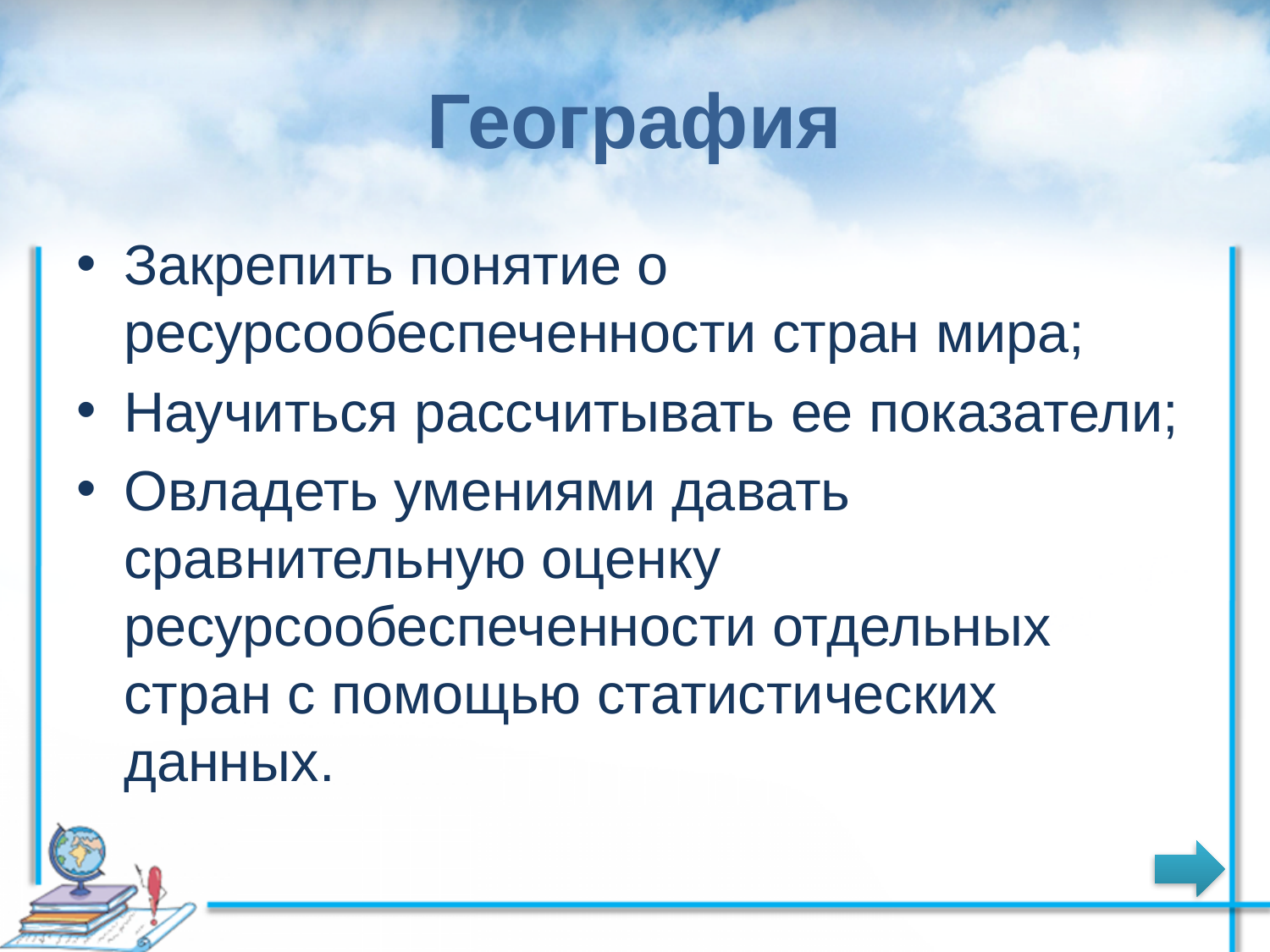

# География
Закрепить понятие о ресурсообеспеченности стран мира;
Научиться рассчитывать ее показатели;
Овладеть умениями давать сравнительную оценку ресурсообеспеченности отдельных стран с помощью статистических данных.